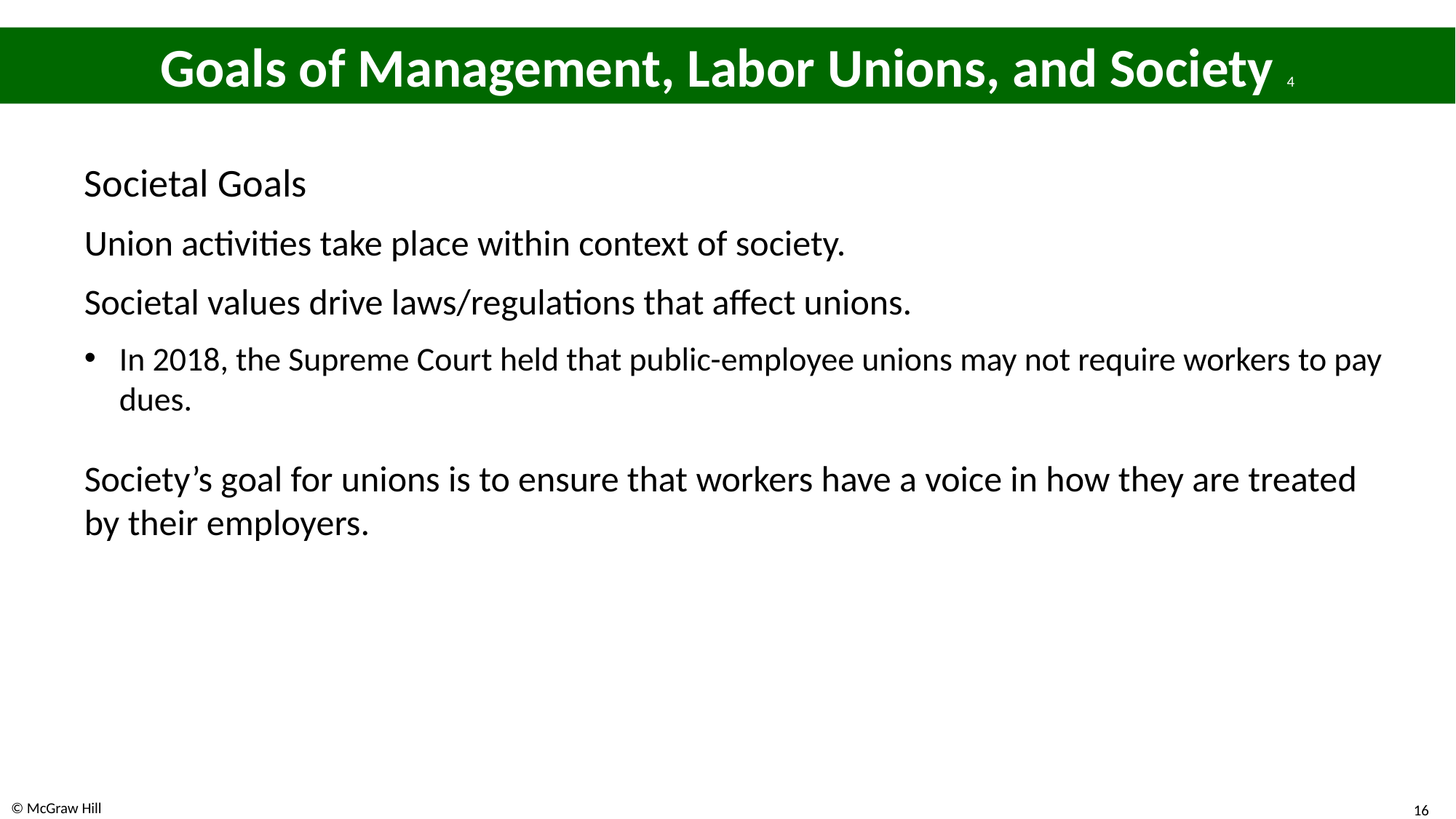

# Goals of Management, Labor Unions, and Society 4
Societal Goals
Union activities take place within context of society.
Societal values drive laws/regulations that affect unions.
In 2018, the Supreme Court held that public-employee unions may not require workers to pay dues.
Society’s goal for unions is to ensure that workers have a voice in how they are treated by their employers.